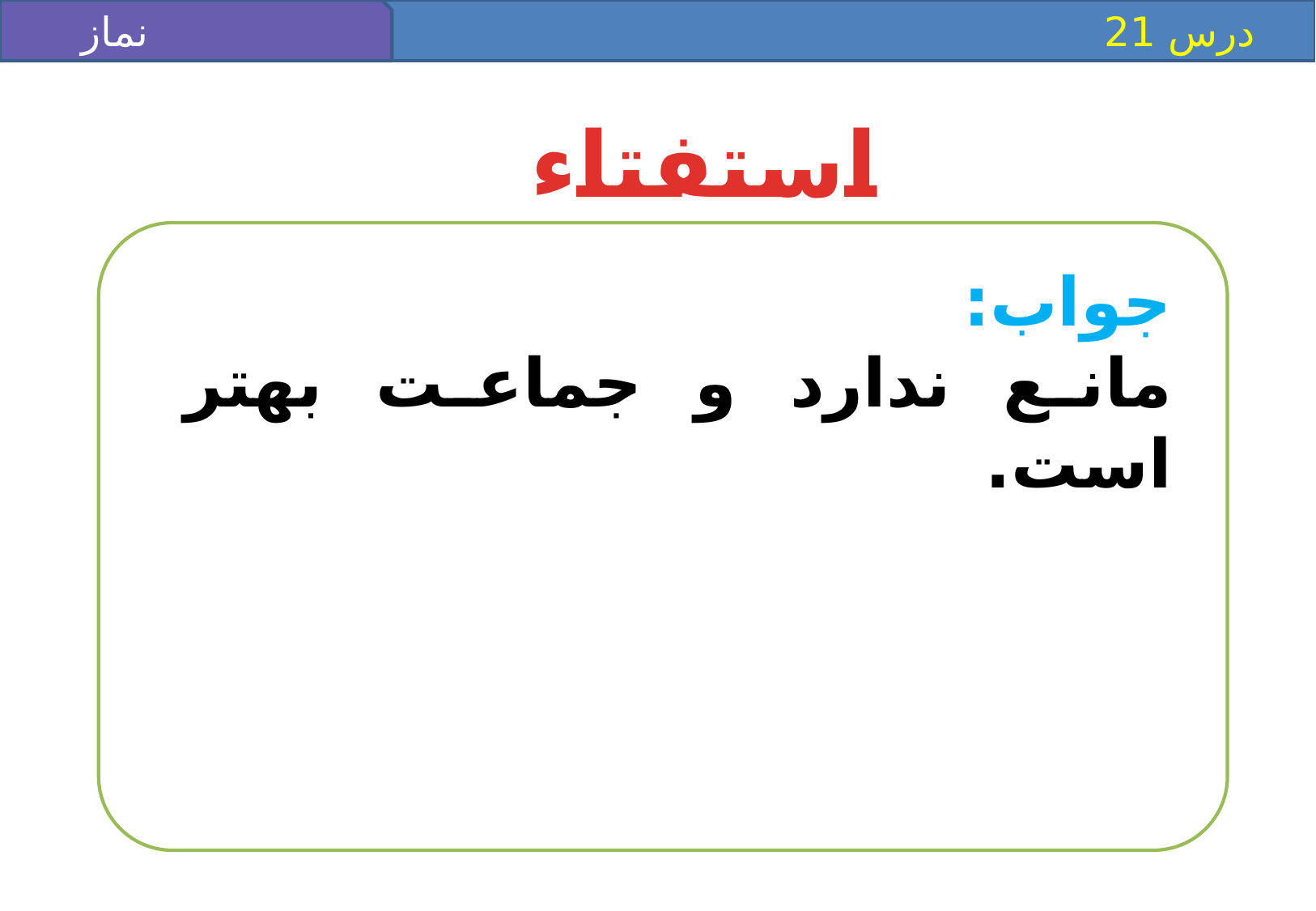

نماز جماعت(1)
 درس 21
استفتاء

جواب:
مانع ندارد و جماعت بهتر است.